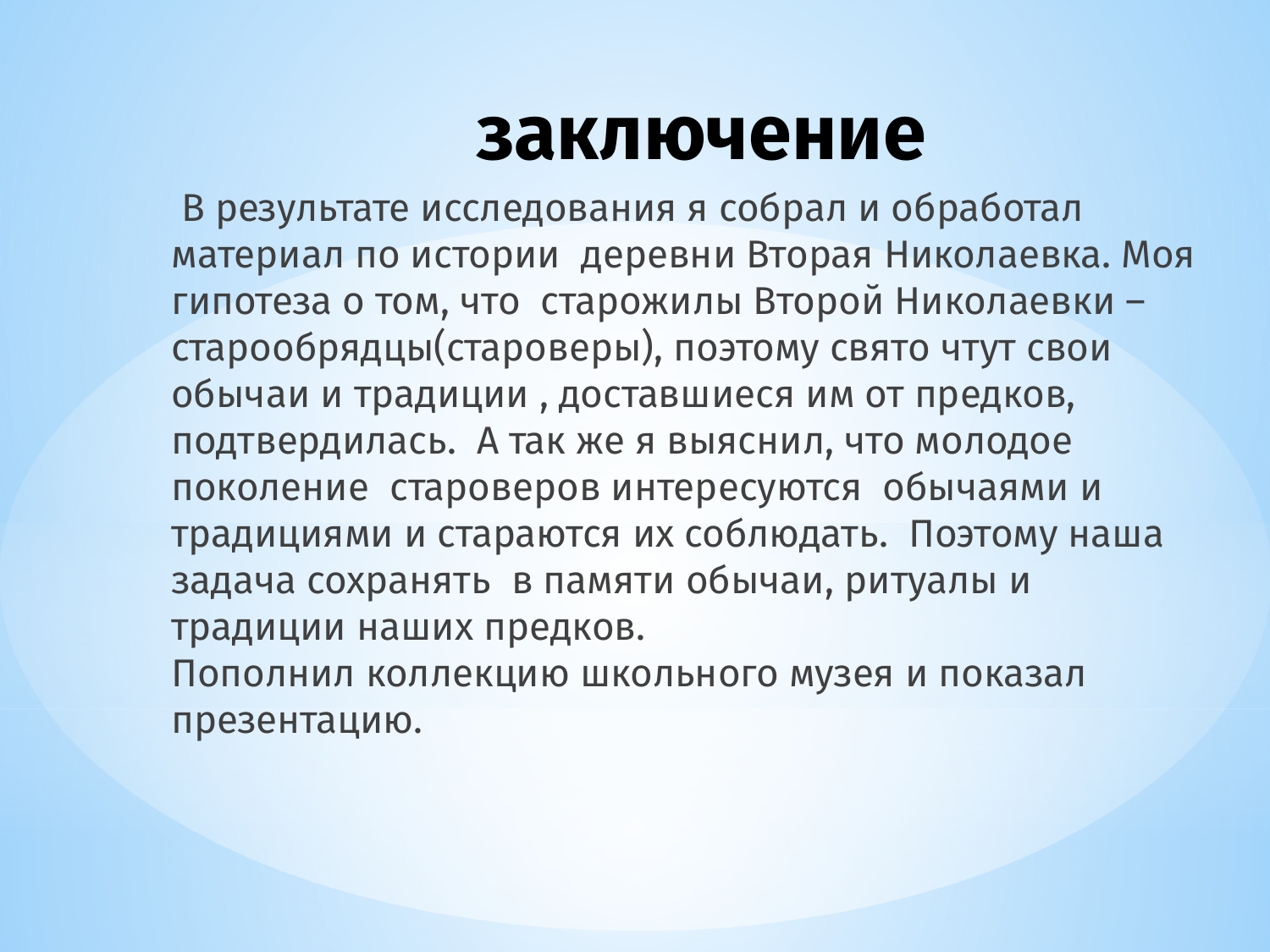

заключение
 В результате исследования я собрал и обработал материал по истории  деревни Вторая Николаевка. Моя гипотеза о том, что  старожилы Второй Николаевки – старообрядцы(староверы), поэтому свято чтут свои обычаи и традиции , доставшиеся им от предков, подтвердилась.  А так же я выяснил, что молодое поколение  староверов интересуются  обычаями и традициями и стараются их соблюдать.  Поэтому наша задача сохранять  в памяти обычаи, ритуалы и  традиции наших предков.
Пополнил коллекцию школьного музея и показал презентацию.